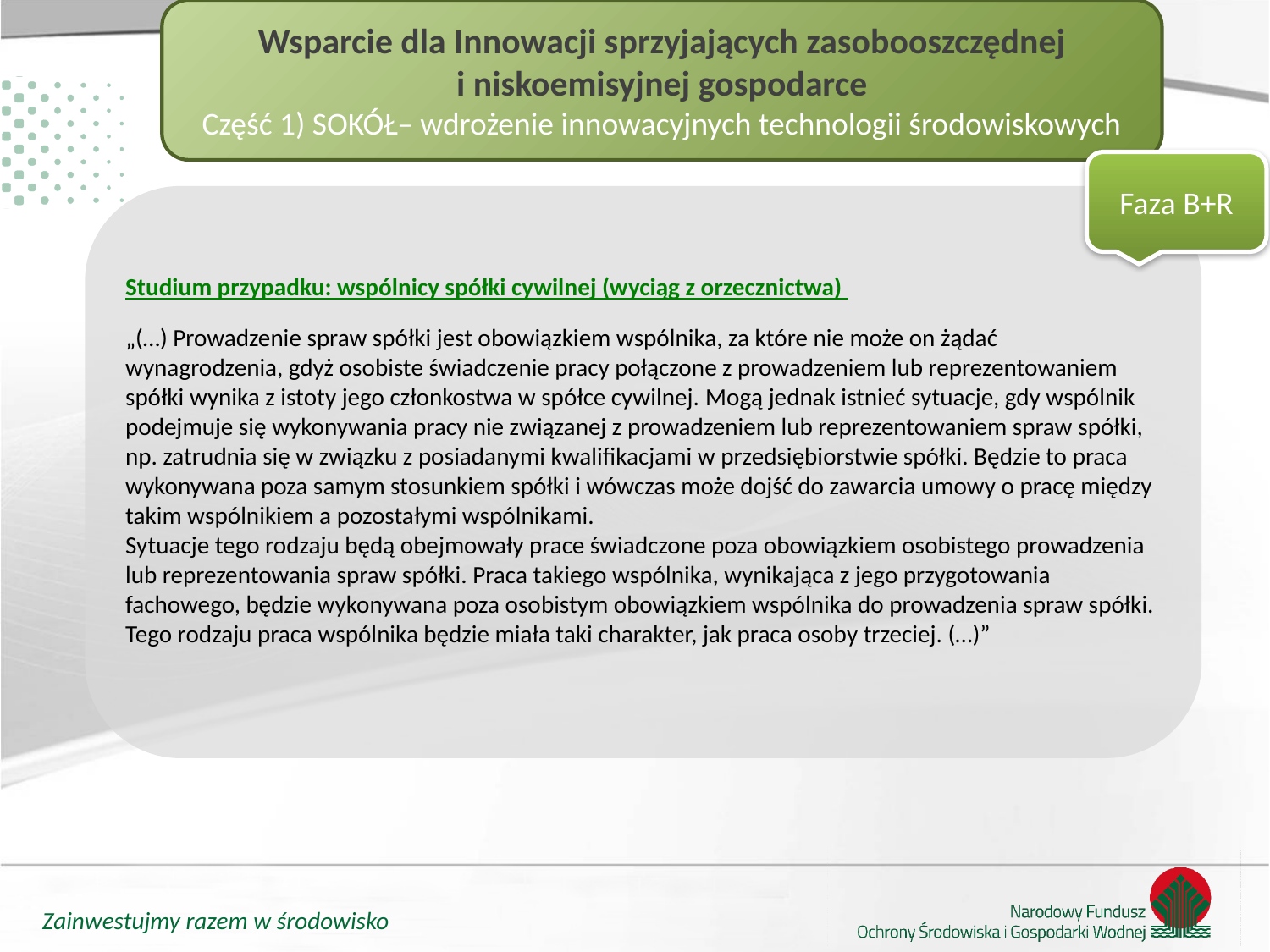

Wsparcie dla Innowacji sprzyjających zasobooszczędnej i niskoemisyjnej gospodarce
Część 1) SOKÓŁ– wdrożenie innowacyjnych technologii środowiskowych

Faza B+R
Studium przypadku: wspólnicy spółki cywilnej (wyciąg z orzecznictwa)

„(…) Prowadzenie spraw spółki jest obowiązkiem wspólnika, za które nie może on żądać wynagrodzenia, gdyż osobiste świadczenie pracy połączone z prowadzeniem lub reprezentowaniem spółki wynika z istoty jego członkostwa w spółce cywilnej. Mogą jednak istnieć sytuacje, gdy wspólnik podejmuje się wykonywania pracy nie związanej z prowadzeniem lub reprezentowaniem spraw spółki, np. zatrudnia się w związku z posiadanymi kwalifikacjami w przedsiębiorstwie spółki. Będzie to praca wykonywana poza samym stosunkiem spółki i wówczas może dojść do zawarcia umowy o pracę między takim wspólnikiem a pozostałymi wspólnikami.
Sytuacje tego rodzaju będą obejmowały prace świadczone poza obowiązkiem osobistego prowadzenia lub reprezentowania spraw spółki. Praca takiego wspólnika, wynikająca z jego przygotowania fachowego, będzie wykonywana poza osobistym obowiązkiem wspólnika do prowadzenia spraw spółki. Tego rodzaju praca wspólnika będzie miała taki charakter, jak praca osoby trzeciej. (…)”